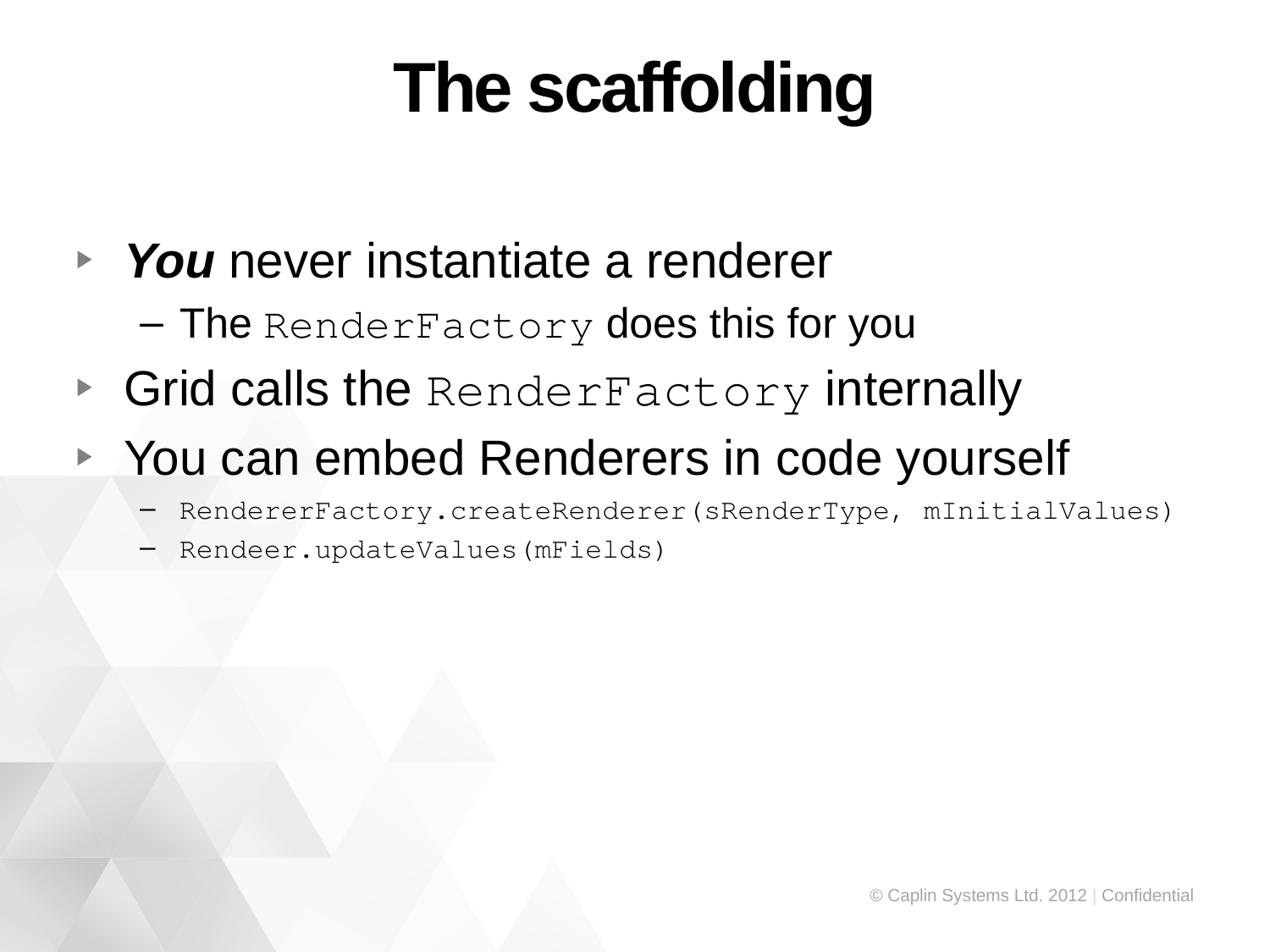

# The scaffolding
You never instantiate a renderer
The RenderFactory does this for you
Grid calls the RenderFactory internally
You can embed Renderers in code yourself
RendererFactory.createRenderer(sRenderType, mInitialValues)
Rendeer.updateValues(mFields)